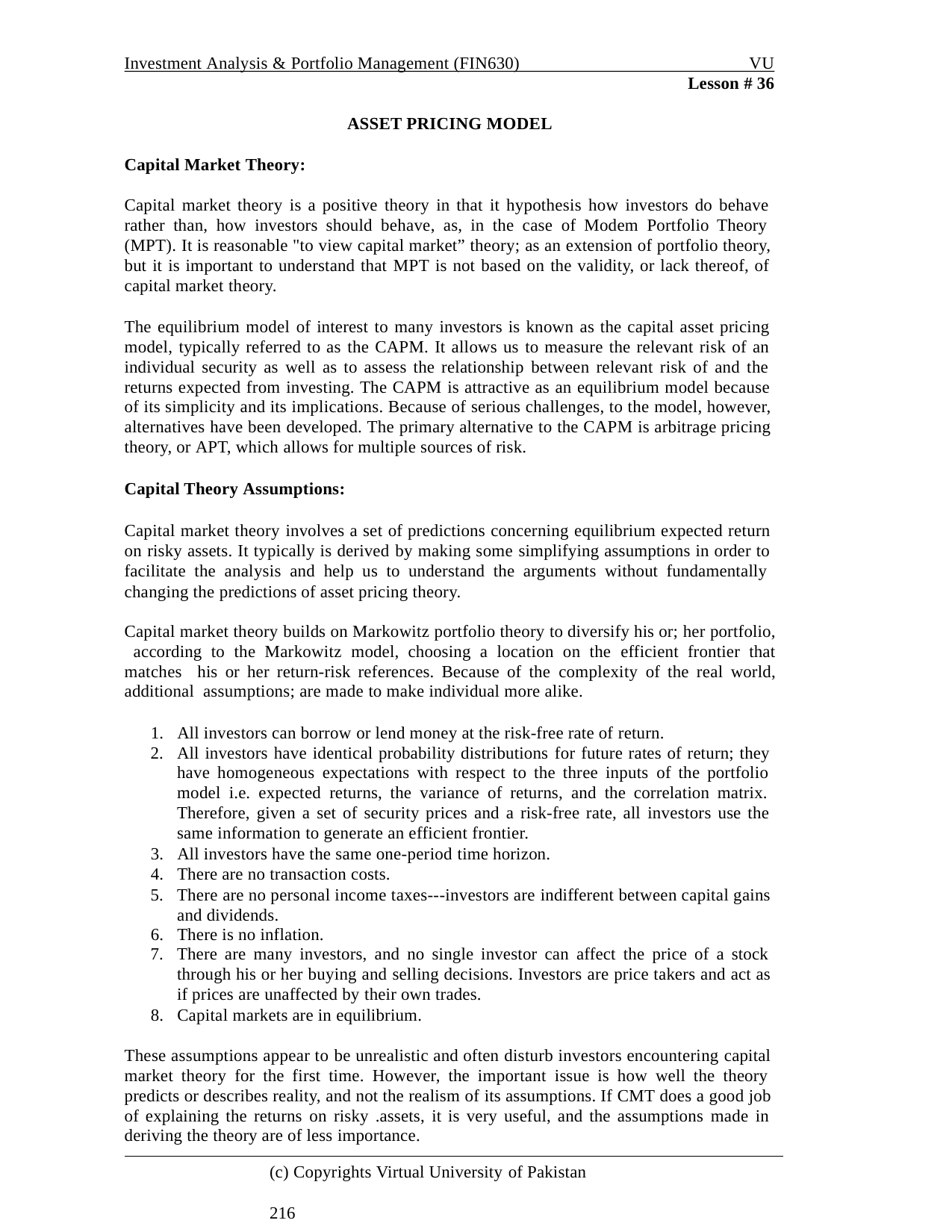

Investment Analysis & Portfolio Management (FIN630)
VU
Lesson # 36

ASSET PRICING MODEL

Capital Market Theory:

Capital market theory is a positive theory in that it hypothesis how investors do behave  rather than, how investors should behave, as, in the case of Modem Portfolio Theory  (MPT). It is reasonable "to view capital market” theory; as an extension of portfolio theory,  but it is important to understand that MPT is not based on the validity, or lack thereof, of  capital market theory.

The equilibrium model of interest to many investors is known as the capital asset pricing  model, typically referred to as the CAPM. It allows us to measure the relevant risk of an  individual security as well as to assess the relationship between relevant risk of and the  returns expected from investing. The CAPM is attractive as an equilibrium model because  of its simplicity and its implications. Because of serious challenges, to the model, however,  alternatives have been developed. The primary alternative to the CAPM is arbitrage pricing  theory, or APT, which allows for multiple sources of risk.

Capital Theory Assumptions:

Capital market theory involves a set of predictions concerning equilibrium expected return  on risky assets. It typically is derived by making some simplifying assumptions in order to  facilitate the analysis and help us to understand the arguments without fundamentally  changing the predictions of asset pricing theory.

Capital market theory builds on Markowitz portfolio theory to diversify his or; her portfolio,  according to the Markowitz model, choosing a location on the efficient frontier that matches  his or her return-risk references. Because of the complexity of the real world, additional  assumptions; are made to make individual more alike.

All investors can borrow or lend money at the risk-free rate of return.
All investors have identical probability distributions for future rates of return; they  have homogeneous expectations with respect to the three inputs of the portfolio  model i.e. expected returns, the variance of returns, and the correlation matrix.  Therefore, given a set of security prices and a risk-free rate, all investors use the  same information to generate an efficient frontier.
All investors have the same one-period time horizon.
There are no transaction costs.
There are no personal income taxes---investors are indifferent between capital gains  and dividends.
There is no inflation.
There are many investors, and no single investor can affect the price of a stock  through his or her buying and selling decisions. Investors are price takers and act as  if prices are unaffected by their own trades.
Capital markets are in equilibrium.

These assumptions appear to be unrealistic and often disturb investors encountering capital  market theory for the first time. However, the important issue is how well the theory  predicts or describes reality, and not the realism of its assumptions. If CMT does a good job  of explaining the returns on risky .assets, it is very useful, and the assumptions made in  deriving the theory are of less importance.
(c) Copyrights Virtual University of Pakistan	216